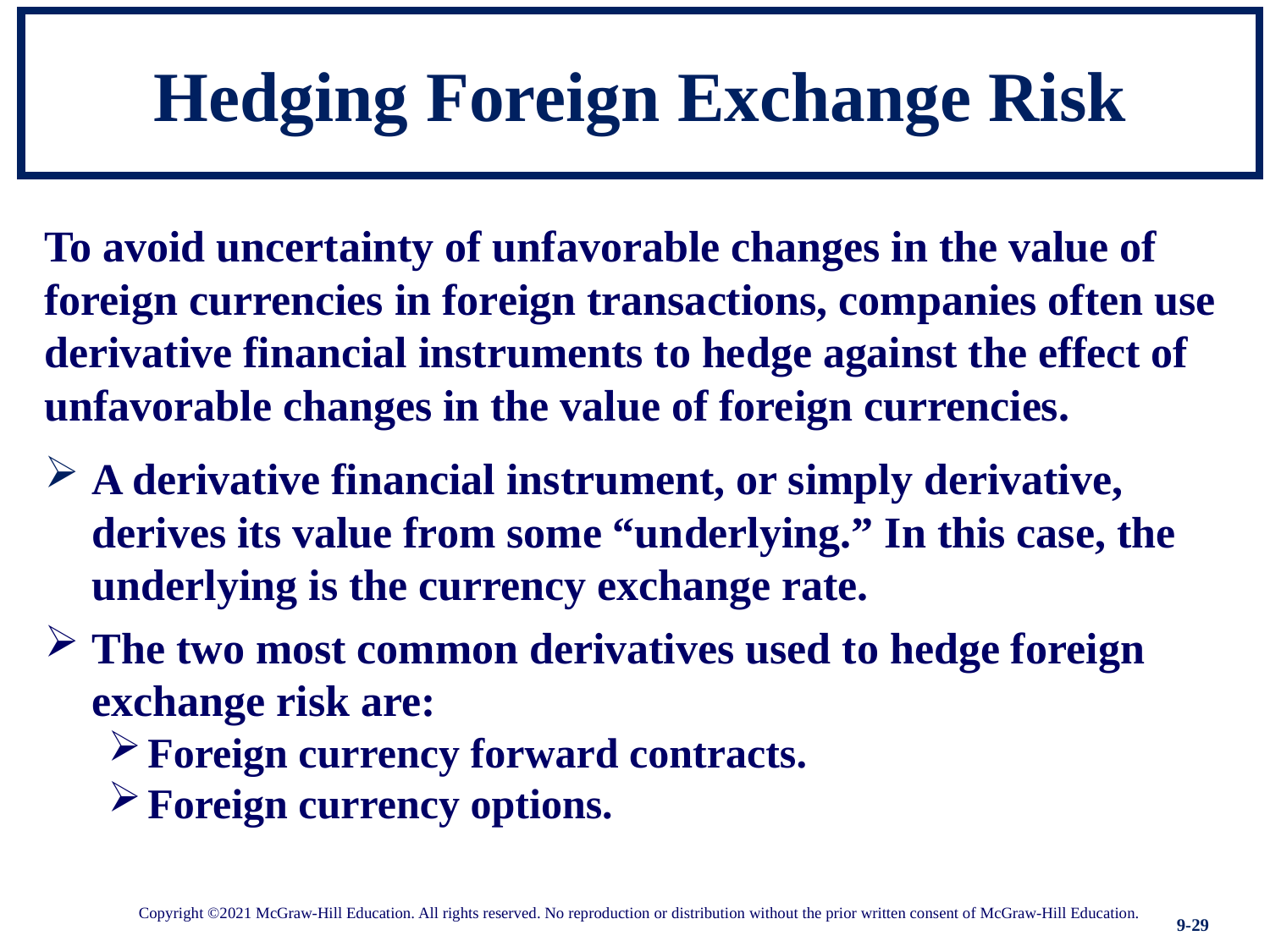

# Hedging Foreign Exchange Risk
To avoid uncertainty of unfavorable changes in the value of foreign currencies in foreign transactions, companies often use derivative financial instruments to hedge against the effect of unfavorable changes in the value of foreign currencies.
A derivative financial instrument, or simply derivative, derives its value from some “underlying.” In this case, the underlying is the currency exchange rate.
The two most common derivatives used to hedge foreign exchange risk are:
Foreign currency forward contracts.
Foreign currency options.
Copyright ©2021 McGraw-Hill Education. All rights reserved. No reproduction or distribution without the prior written consent of McGraw-Hill Education.
9-29